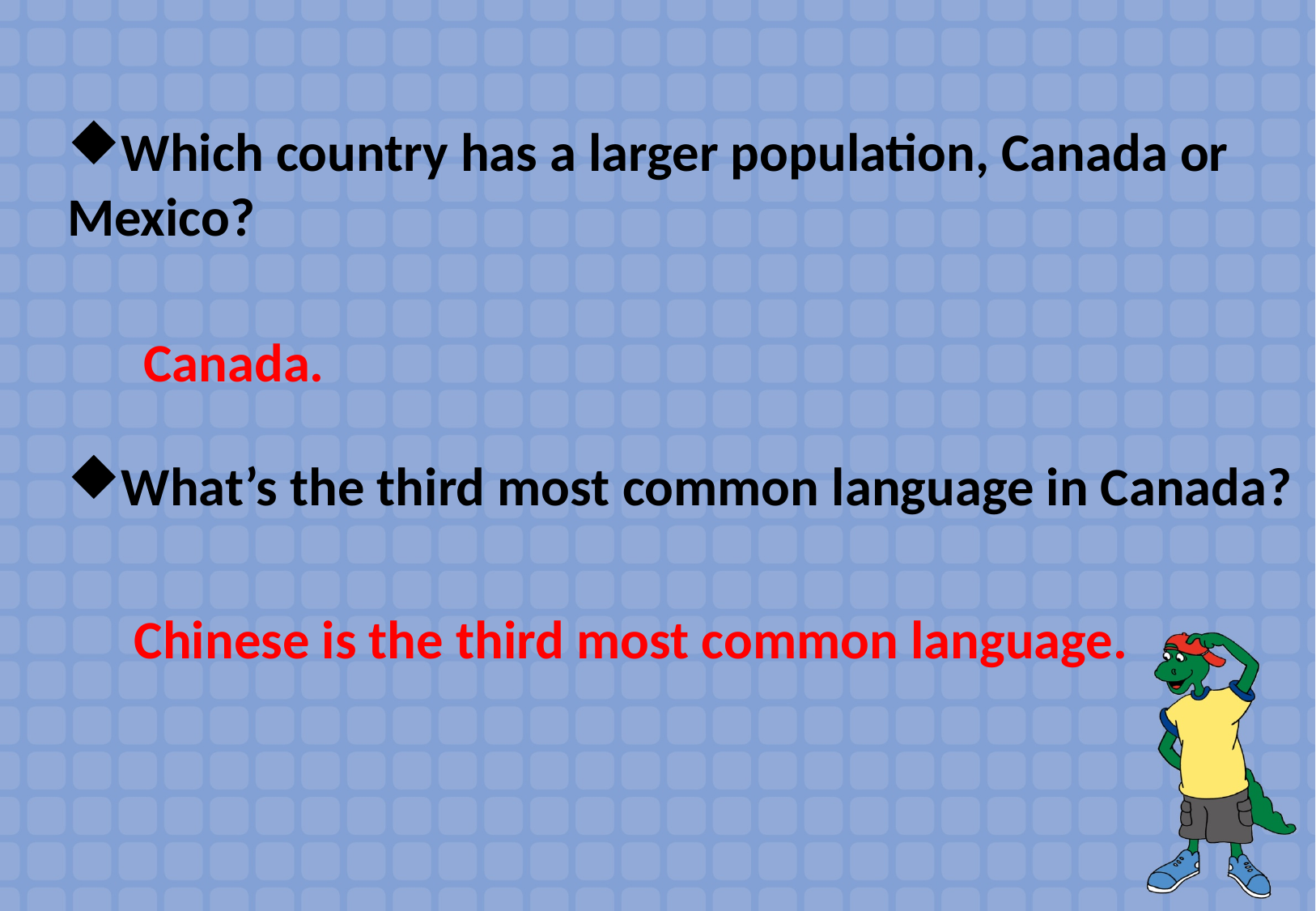

Which country has a larger population, Canada or Mexico?
#
Canada.
What’s the third most common language in Canada?

Chinese is the third most common language.